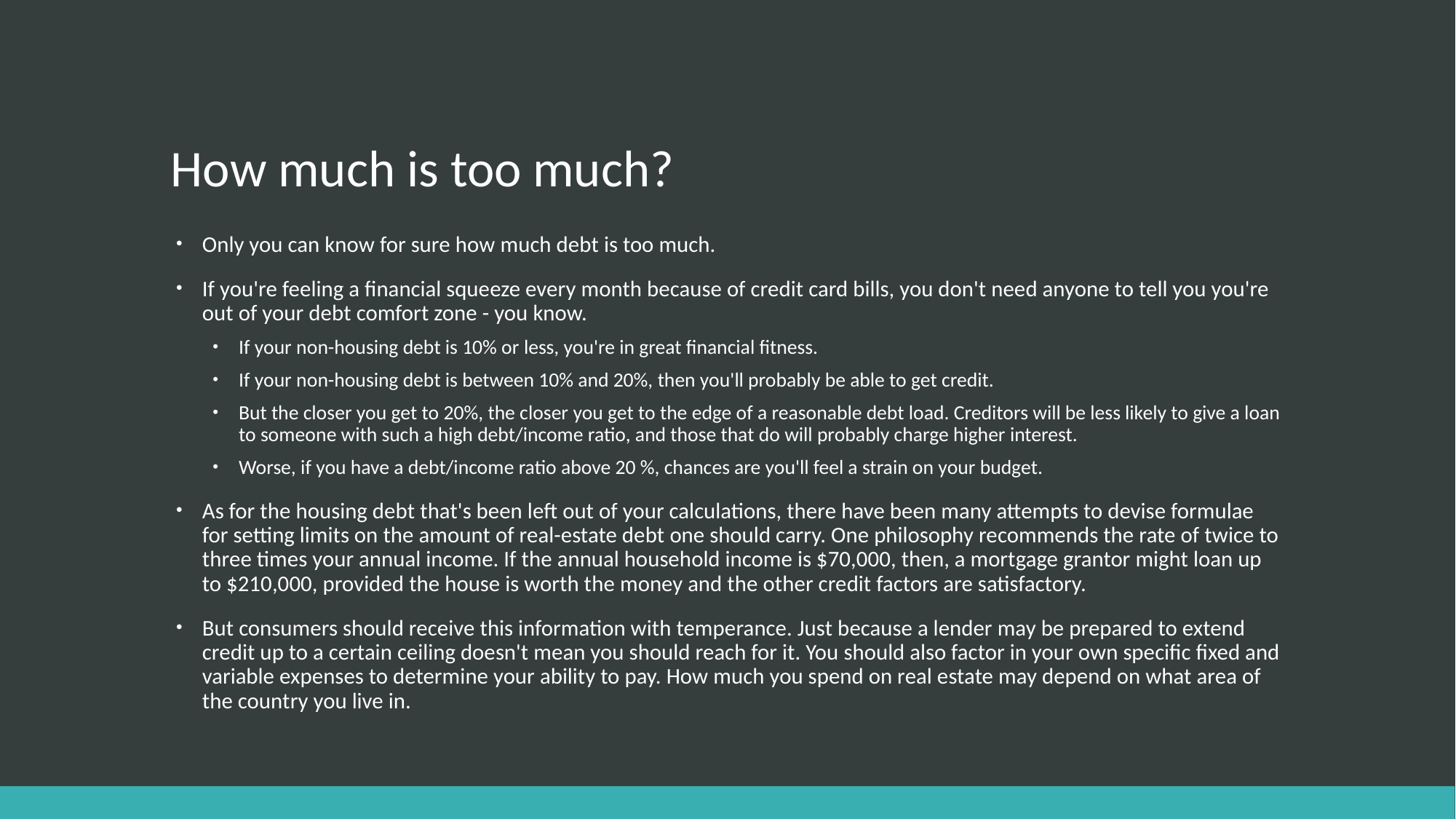

# How much is too much?
Only you can know for sure how much debt is too much.
If you're feeling a financial squeeze every month because of credit card bills, you don't need anyone to tell you you're out of your debt comfort zone - you know.
If your non-housing debt is 10% or less, you're in great financial fitness.
If your non-housing debt is between 10% and 20%, then you'll probably be able to get credit.
But the closer you get to 20%, the closer you get to the edge of a reasonable debt load. Creditors will be less likely to give a loan to someone with such a high debt/income ratio, and those that do will probably charge higher interest.
Worse, if you have a debt/income ratio above 20 %, chances are you'll feel a strain on your budget.
As for the housing debt that's been left out of your calculations, there have been many attempts to devise formulae for setting limits on the amount of real-estate debt one should carry. One philosophy recommends the rate of twice to three times your annual income. If the annual household income is $70,000, then, a mortgage grantor might loan up to $210,000, provided the house is worth the money and the other credit factors are satisfactory.
But consumers should receive this information with temperance. Just because a lender may be prepared to extend credit up to a certain ceiling doesn't mean you should reach for it. You should also factor in your own specific fixed and variable expenses to determine your ability to pay. How much you spend on real estate may depend on what area of the country you live in.